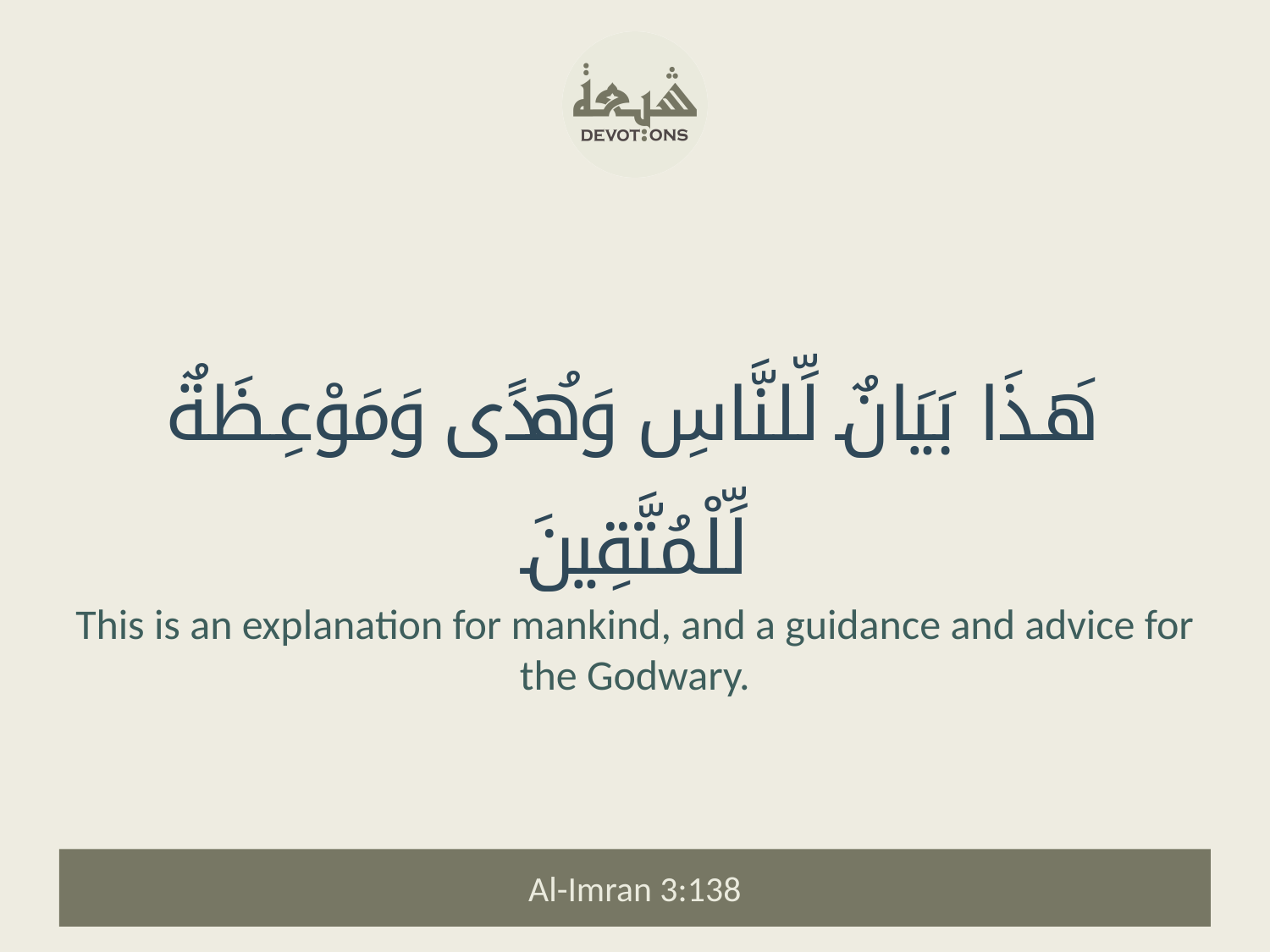

هَـٰذَا بَيَانٌ لِّلنَّاسِ وَهُدًى وَمَوْعِظَةٌ لِّلْمُتَّقِينَ
This is an explanation for mankind, and a guidance and advice for the Godwary.
Al-Imran 3:138